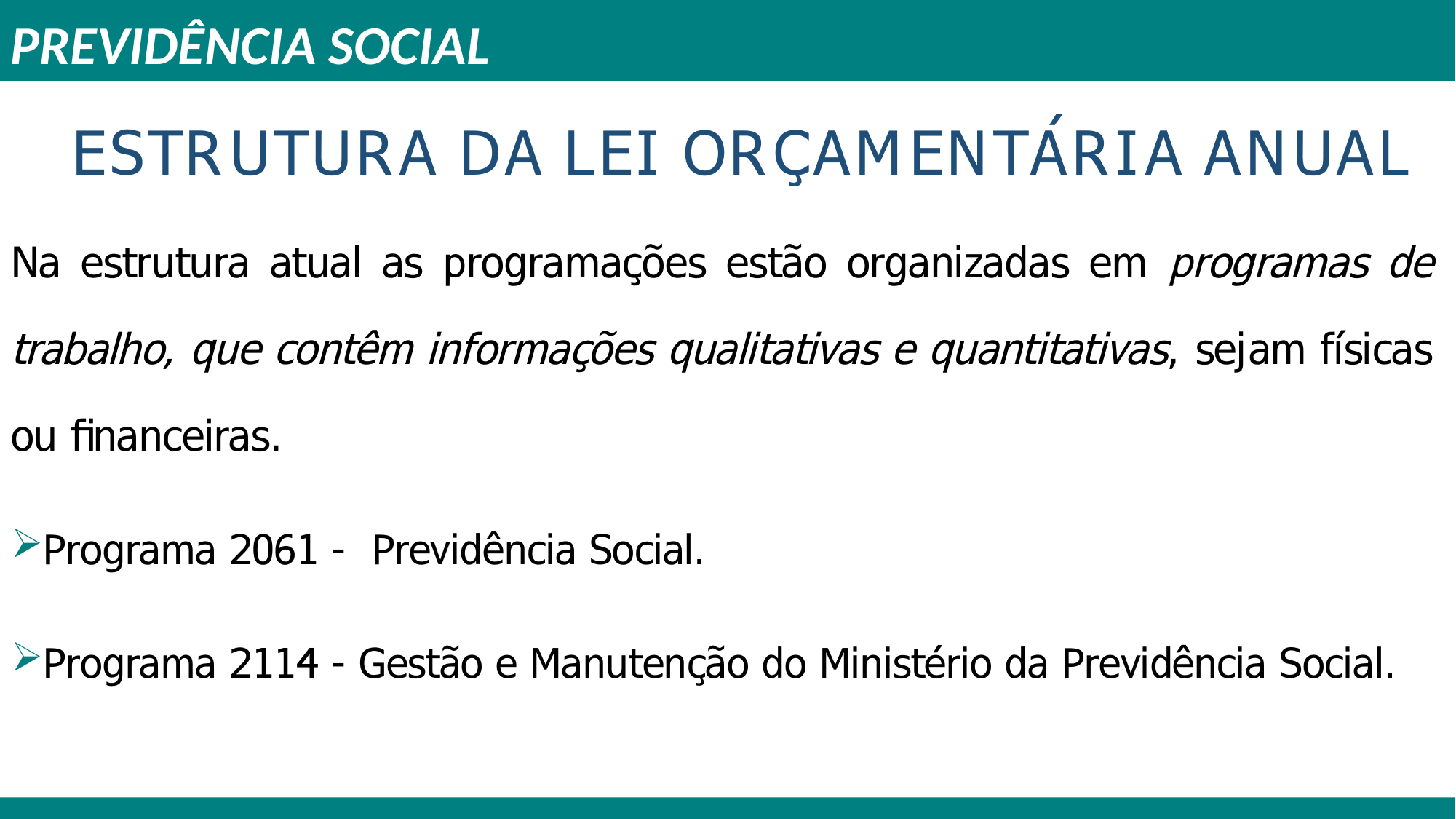

PREVIDÊNCIA SOCIAL
ESTRUTURA DA LEI ORÇAMENTÁRIA ANUAL
Na estrutura atual as programações estão organizadas em programas de trabalho, que contêm informações qualitativas e quantitativas, sejam físicas ou financeiras.
Programa 2061 -  Previdência Social.
Programa 2114 - Gestão e Manutenção do Ministério da Previdência Social.